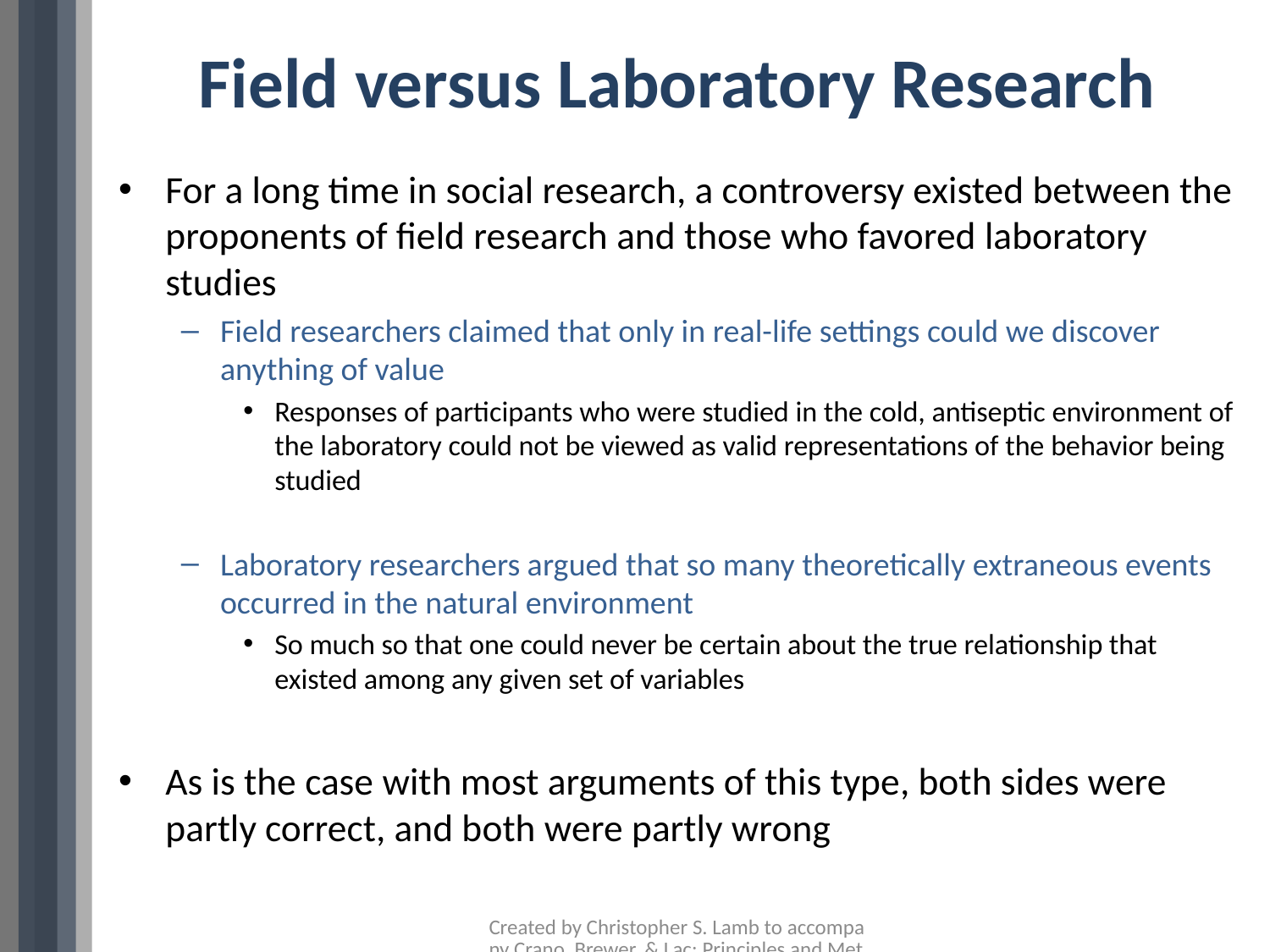

# Field versus Laboratory Research
For a long time in social research, a controversy existed between the proponents of field research and those who favored laboratory studies
Field researchers claimed that only in real-life settings could we discover anything of value
Responses of participants who were studied in the cold, antiseptic environment of the laboratory could not be viewed as valid representations of the behavior being studied

Laboratory researchers argued that so many theoretically extraneous events occurred in the natural environment
So much so that one could never be certain about the true relationship that existed among any given set of variables

As is the case with most arguments of this type, both sides were partly correct, and both were partly wrong
Created by Christopher S. Lamb to accompany Crano, Brewer, & Lac: Principles and Methods of Social Research, 3rd Edition, 2015, Routledge/Taylor & Francis